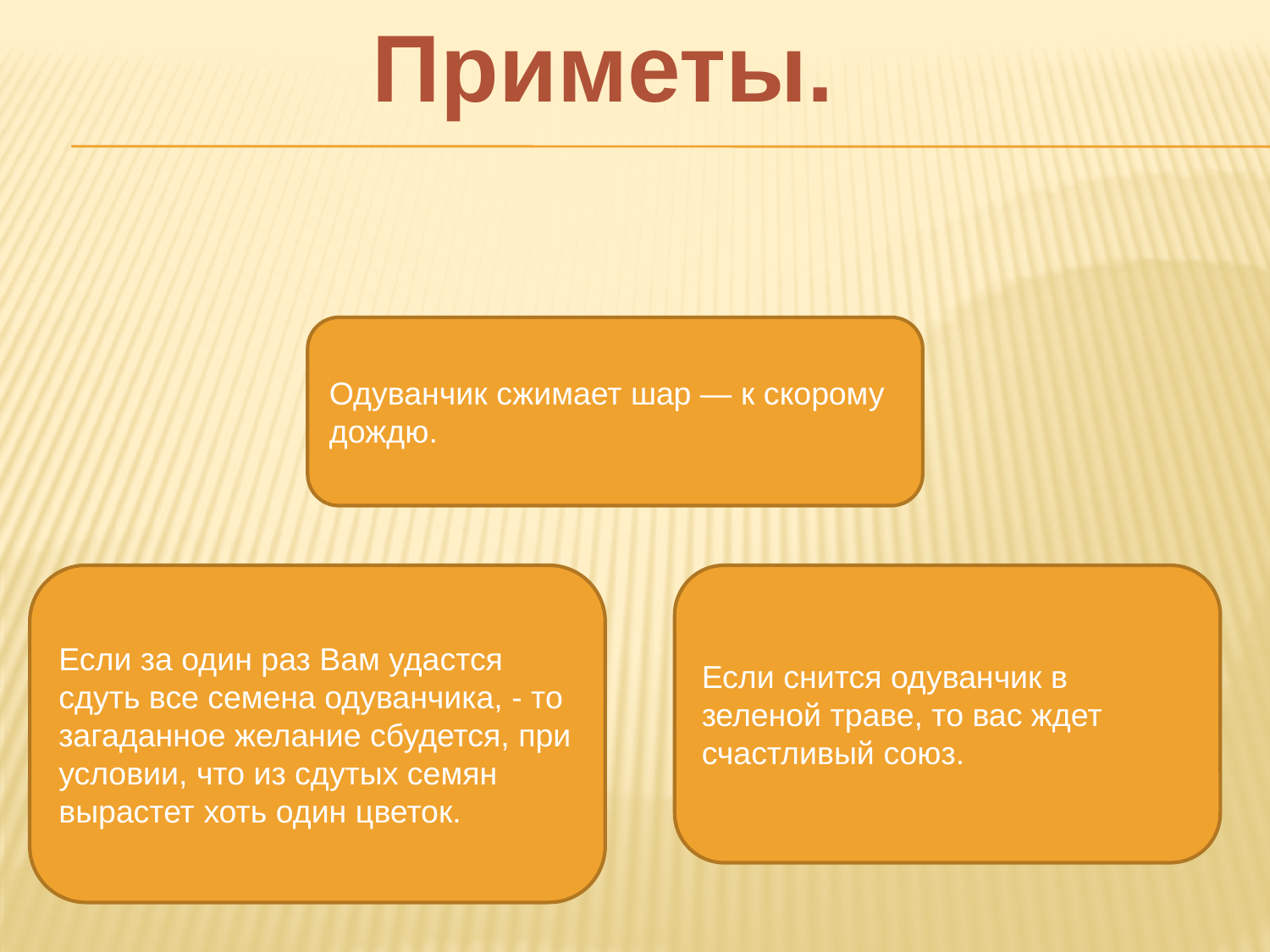

Приметы.
Одуванчик сжимает шар — к скорому дождю.
Если за один раз Вам удастся сдуть все семена одуванчика, - то загаданное желание сбудется, при условии, что из сдутых семян вырастет хоть один цветок.
Если снится одуванчик в зеленой траве, то вас ждет счастливый союз.